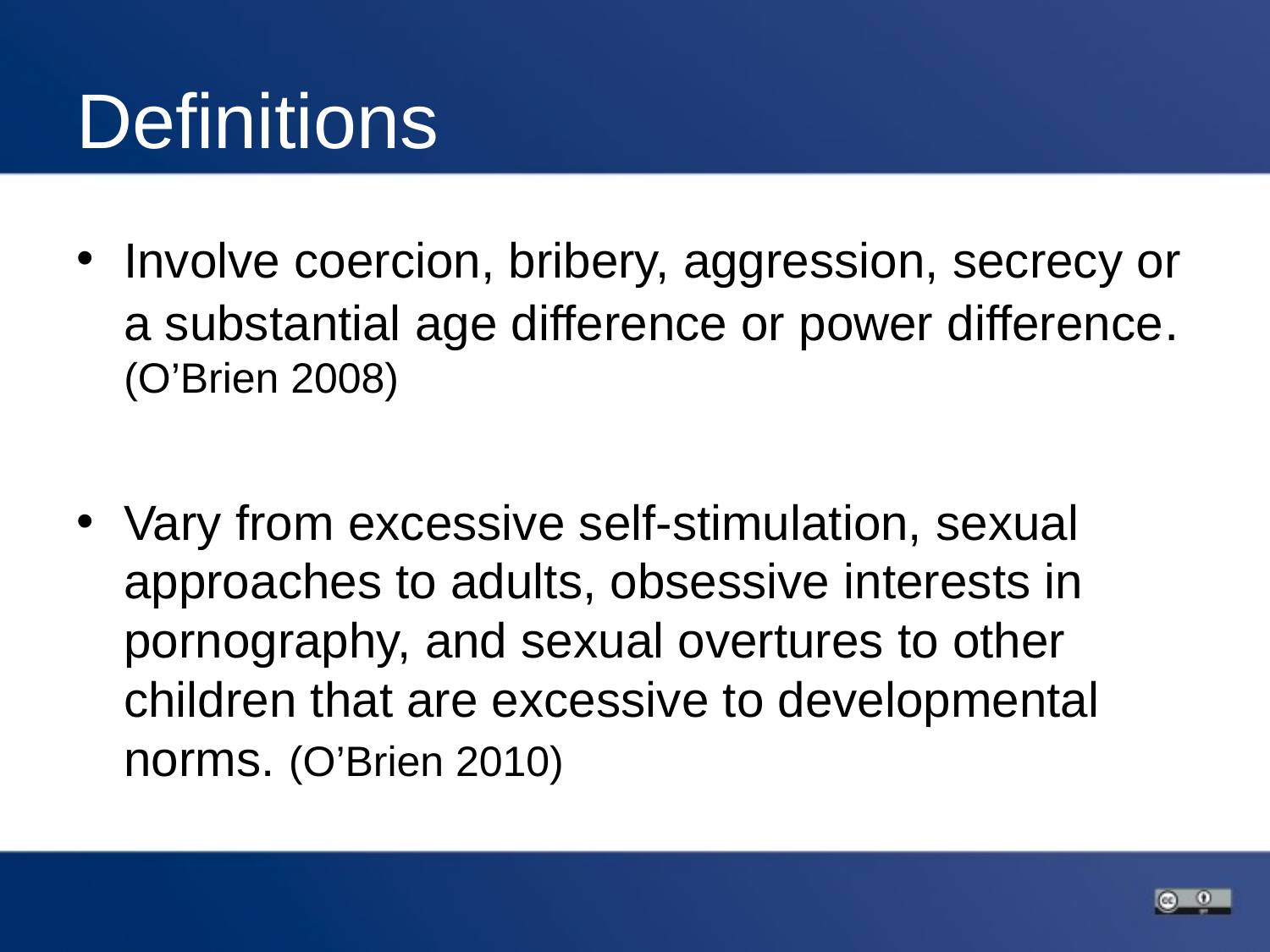

# Definitions
Involve coercion, bribery, aggression, secrecy or a substantial age difference or power difference. (O’Brien 2008)

Vary from excessive self-stimulation, sexual approaches to adults, obsessive interests in pornography, and sexual overtures to other children that are excessive to developmental norms. (O’Brien 2010)